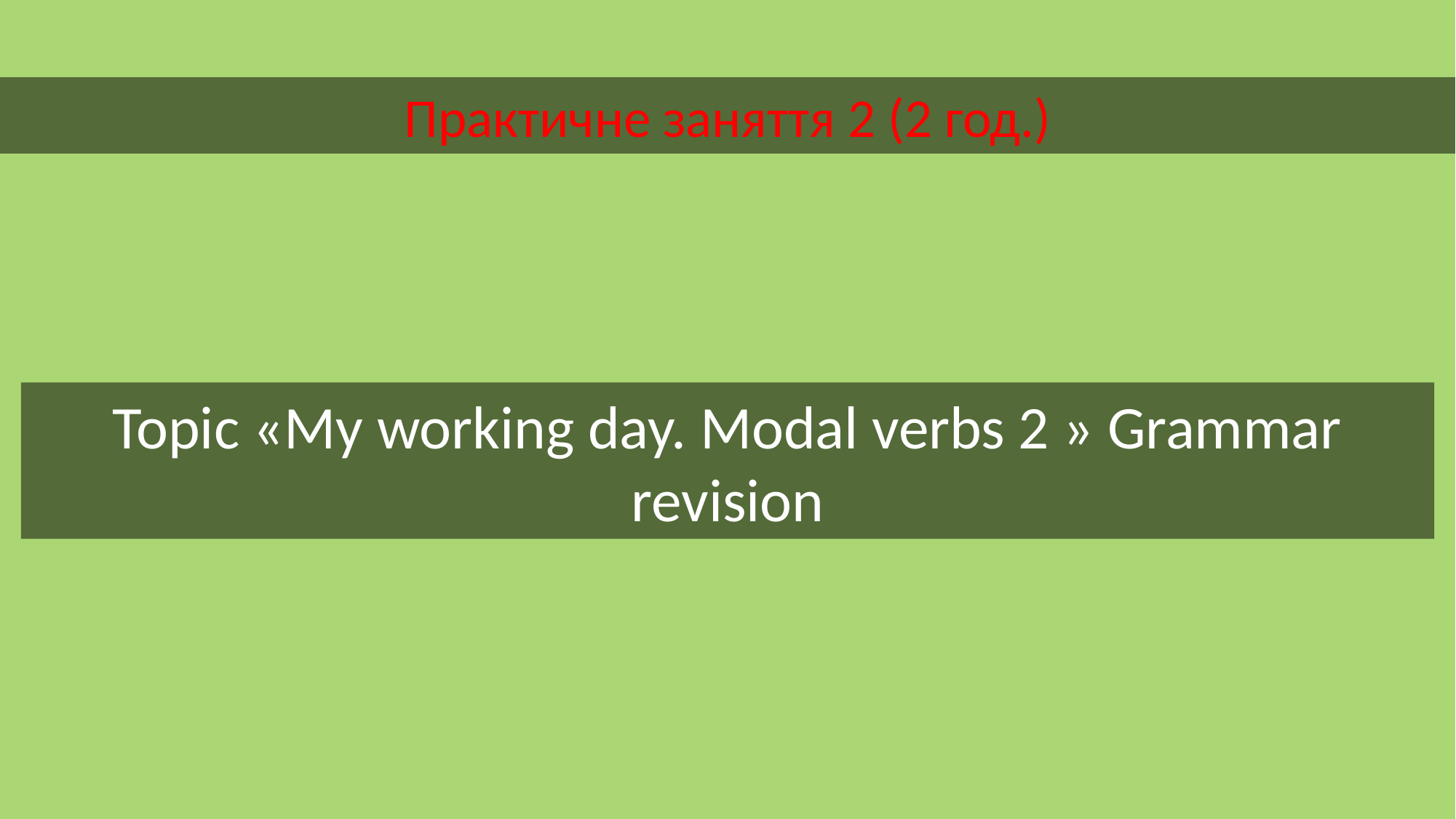

Практичне заняття 2 (2 год.)
Topic «My working day. Modal verbs 2 » Grammar revision